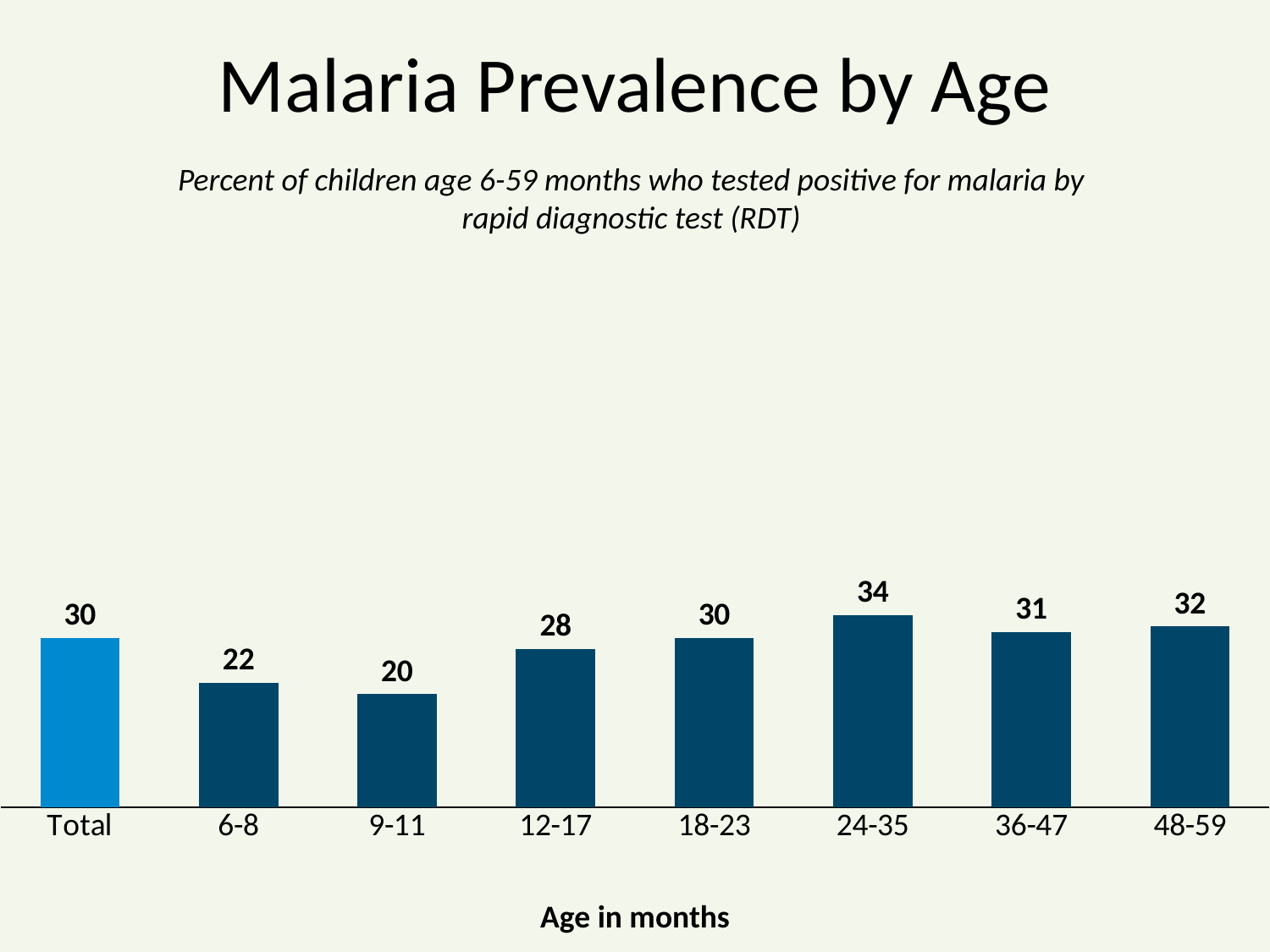

# Malaria Prevalence by Age
Percent of children age 6-59 months who tested positive for malaria by
rapid diagnostic test (RDT)

### Chart

| Category | RDT |
|---|---|
| Total | 30.0 |
| 6-8 | 22.0 |
| 9-11 | 20.0 |
| 12-17 | 28.0 |
| 18-23 | 30.0 |
| 24-35 | 34.0 |
| 36-47 | 31.0 |
| 48-59 | 32.0 |
Age in months